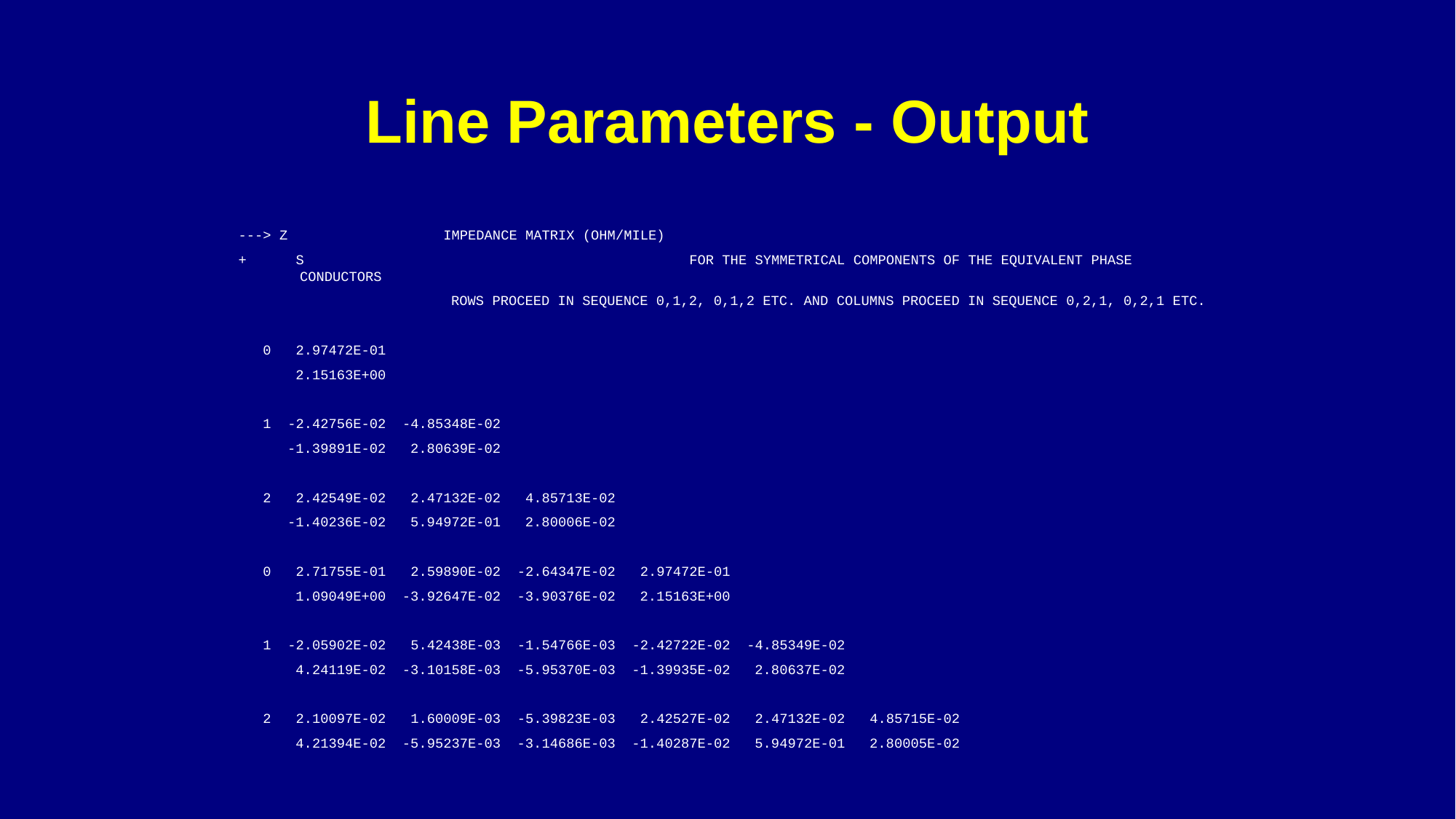

# Line Parameters - Output
---> Z                   IMPEDANCE MATRIX (OHM/MILE)
+      S                                               FOR THE SYMMETRICAL COMPONENTS OF THE EQUIVALENT PHASE CONDUCTORS
                          ROWS PROCEED IN SEQUENCE 0,1,2, 0,1,2 ETC. AND COLUMNS PROCEED IN SEQUENCE 0,2,1, 0,2,1 ETC.

   0   2.97472E-01
       2.15163E+00

   1  -2.42756E-02  -4.85348E-02
      -1.39891E-02   2.80639E-02

   2   2.42549E-02   2.47132E-02   4.85713E-02
      -1.40236E-02   5.94972E-01   2.80006E-02

   0   2.71755E-01   2.59890E-02  -2.64347E-02   2.97472E-01
       1.09049E+00  -3.92647E-02  -3.90376E-02   2.15163E+00

   1  -2.05902E-02   5.42438E-03  -1.54766E-03  -2.42722E-02  -4.85349E-02
       4.24119E-02  -3.10158E-03  -5.95370E-03  -1.39935E-02   2.80637E-02

   2   2.10097E-02   1.60009E-03  -5.39823E-03   2.42527E-02   2.47132E-02   4.85715E-02
       4.21394E-02  -5.95237E-03  -3.14686E-03  -1.40287E-02   5.94972E-01   2.80005E-02